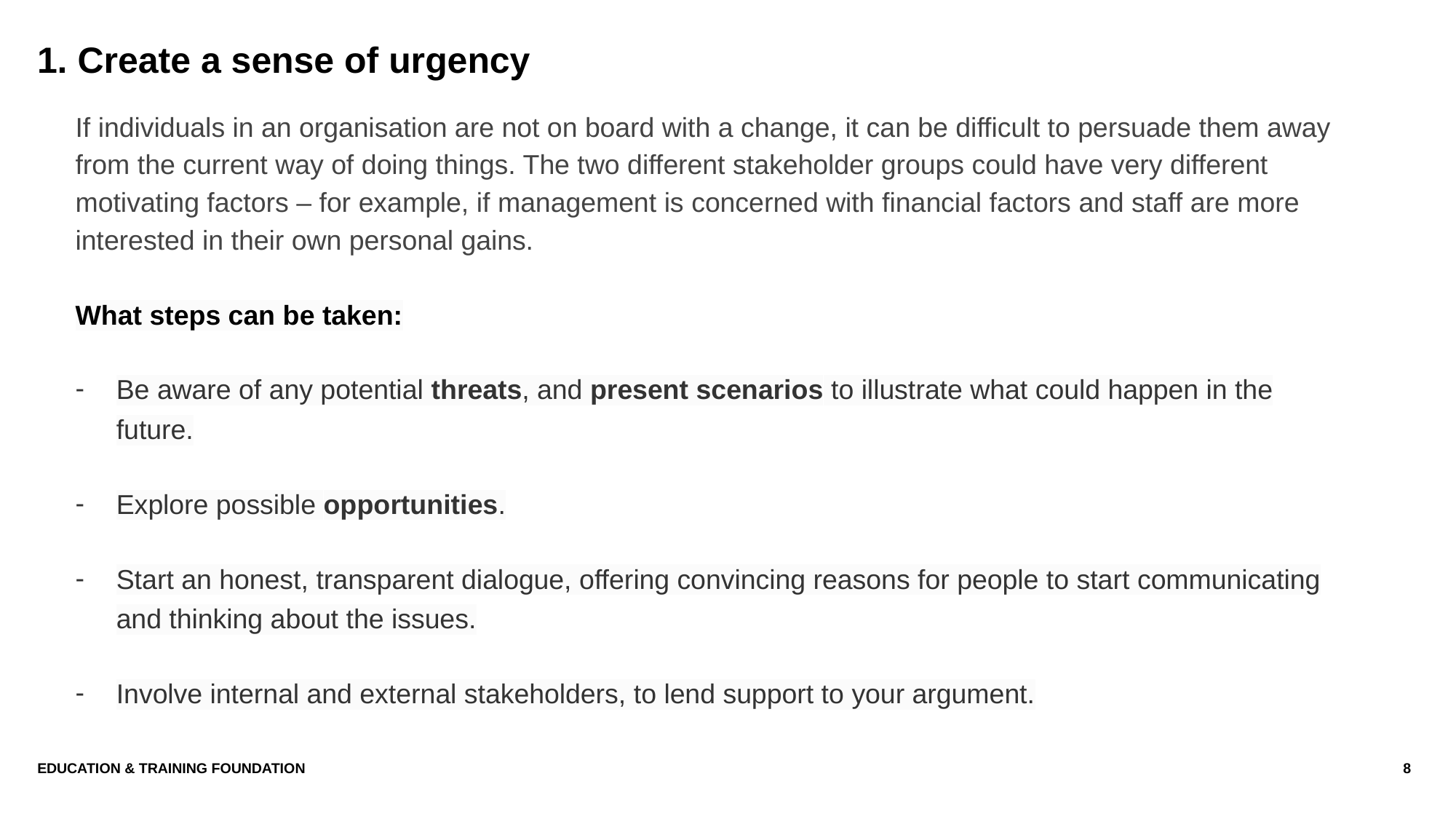

# 1. Create a sense of urgency
If individuals in an organisation are not on board with a change, it can be difficult to persuade them away from the current way of doing things. The two different stakeholder groups could have very different motivating factors – for example, if management is concerned with financial factors and staff are more interested in their own personal gains.
What steps can be taken:
Be aware of any potential threats, and present scenarios to illustrate what could happen in the future.
Explore possible opportunities.
Start an honest, transparent dialogue, offering convincing reasons for people to start communicating and thinking about the issues.
Involve internal and external stakeholders, to lend support to your argument.

Education & Training Foundation
8